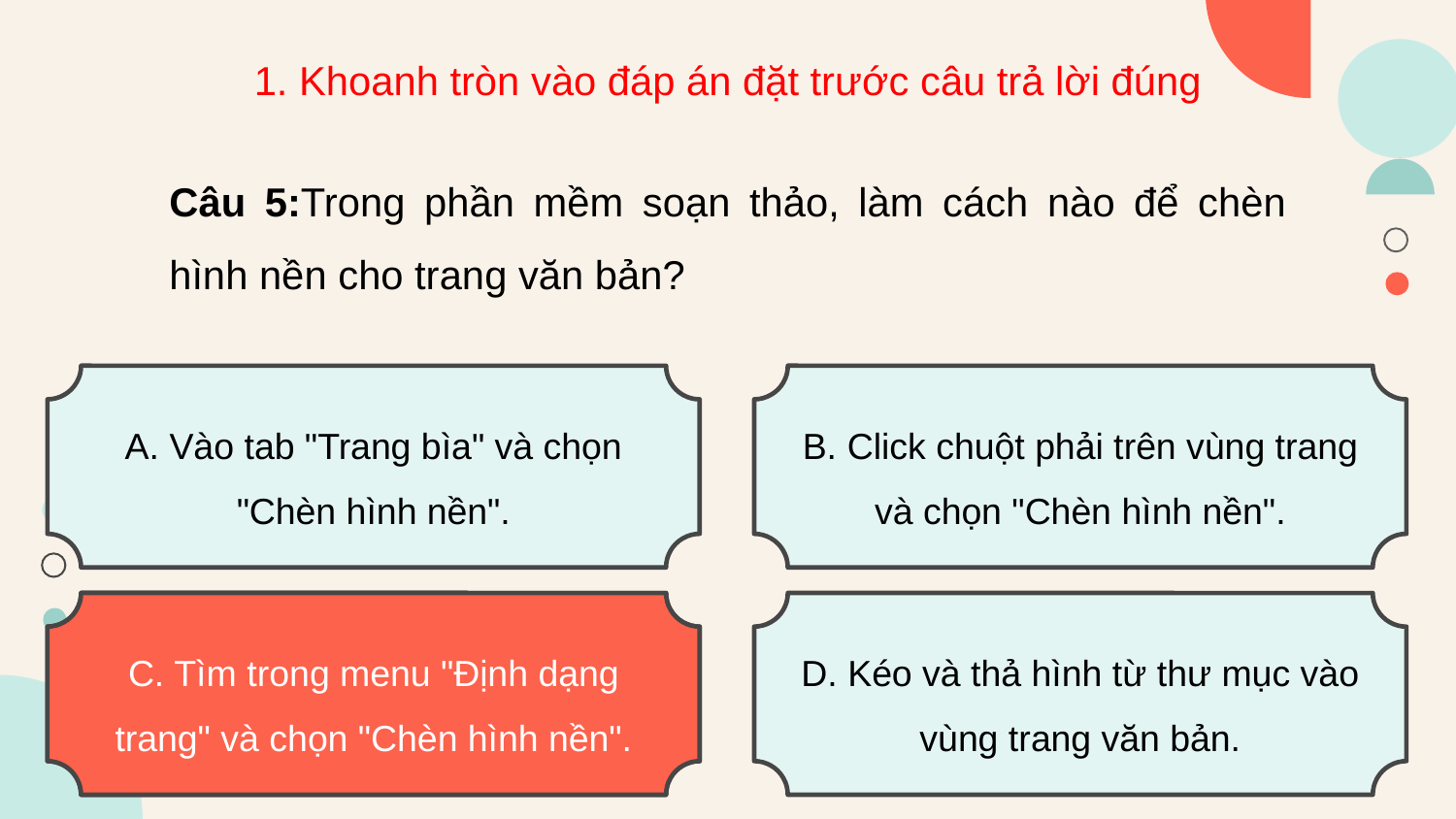

1. Khoanh tròn vào đáp án đặt trước câu trả lời đúng
Câu 5:Trong phần mềm soạn thảo, làm cách nào để chèn hình nền cho trang văn bản?
A. Vào tab "Trang bìa" và chọn "Chèn hình nền".
B. Click chuột phải trên vùng trang và chọn "Chèn hình nền".
C. Tìm trong menu "Định dạng trang" và chọn "Chèn hình nền".
C. Tìm trong menu "Định dạng trang" và chọn "Chèn hình nền".
D. Kéo và thả hình từ thư mục vào vùng trang văn bản.